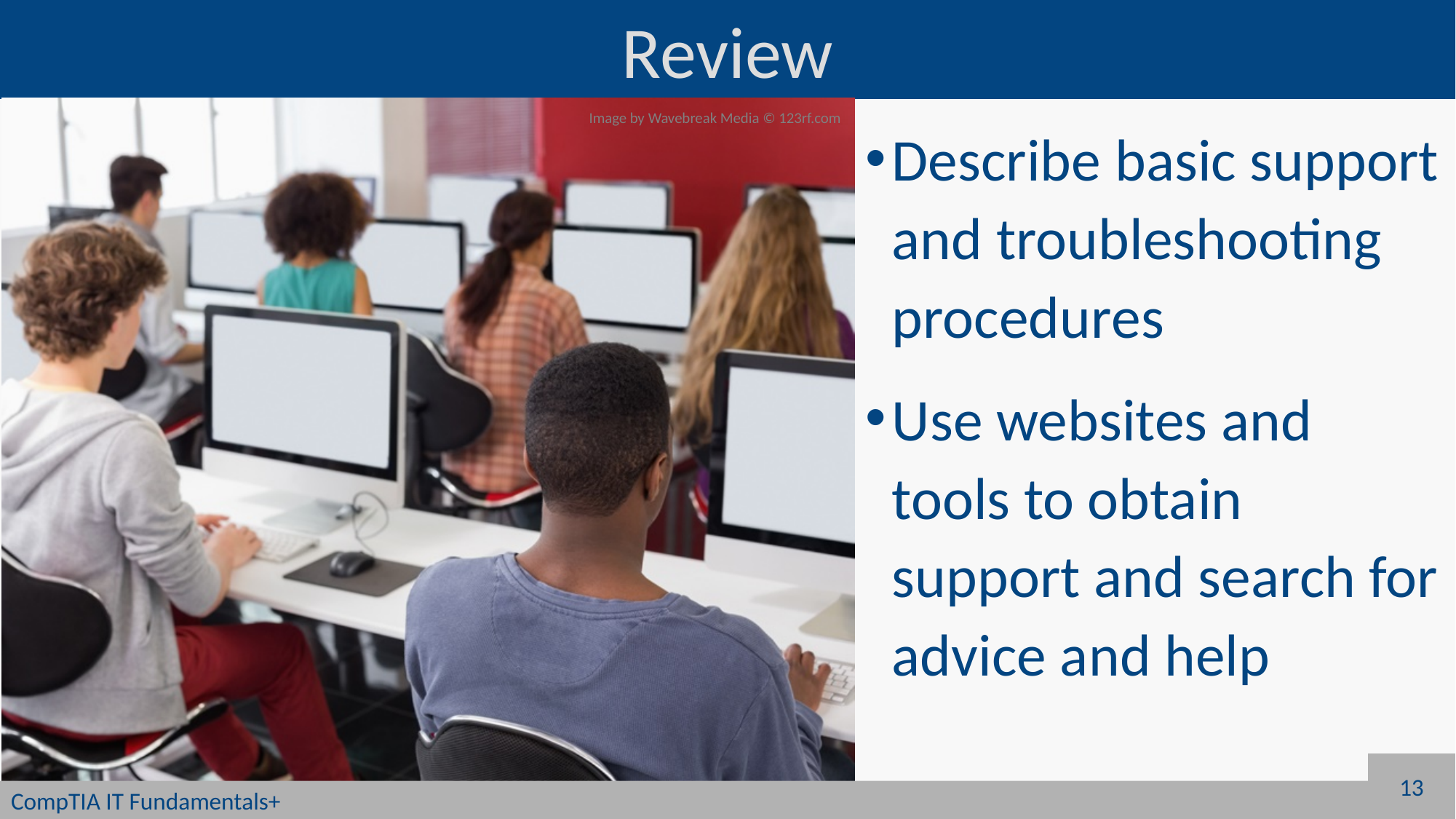

Describe basic support and troubleshooting procedures
Use websites and tools to obtain support and search for advice and help
13
CompTIA IT Fundamentals+